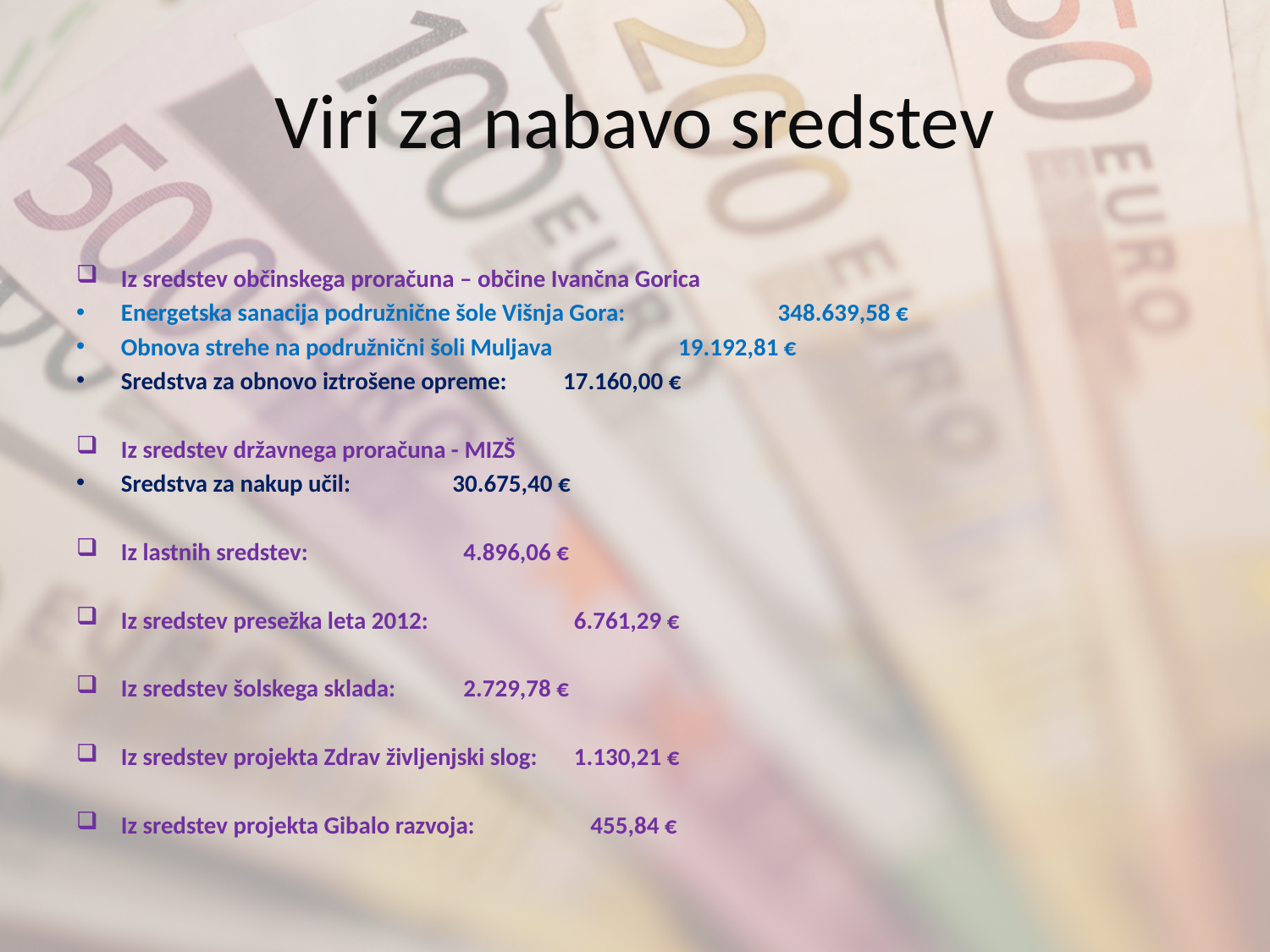

# Viri za nabavo sredstev

Iz sredstev občinskega proračuna – občine Ivančna Gorica
Energetska sanacija podružnične šole Višnja Gora:	                   348.639,58 €
Obnova strehe na podružnični šoli Muljava	                     19.192,81 €
Sredstva za obnovo iztrošene opreme:			17.160,00 €

Iz sredstev državnega proračuna - MIZŠ
Sredstva za nakup učil:				30.675,40 €

Iz lastnih sredstev:				 	  4.896,06 €

Iz sredstev presežka leta 2012:			 	  6.761,29 €

Iz sredstev šolskega sklada:				  2.729,78 €

Iz sredstev projekta Zdrav življenjski slog:			  1.130,21 €

Iz sredstev projekta Gibalo razvoja:			     455,84 €